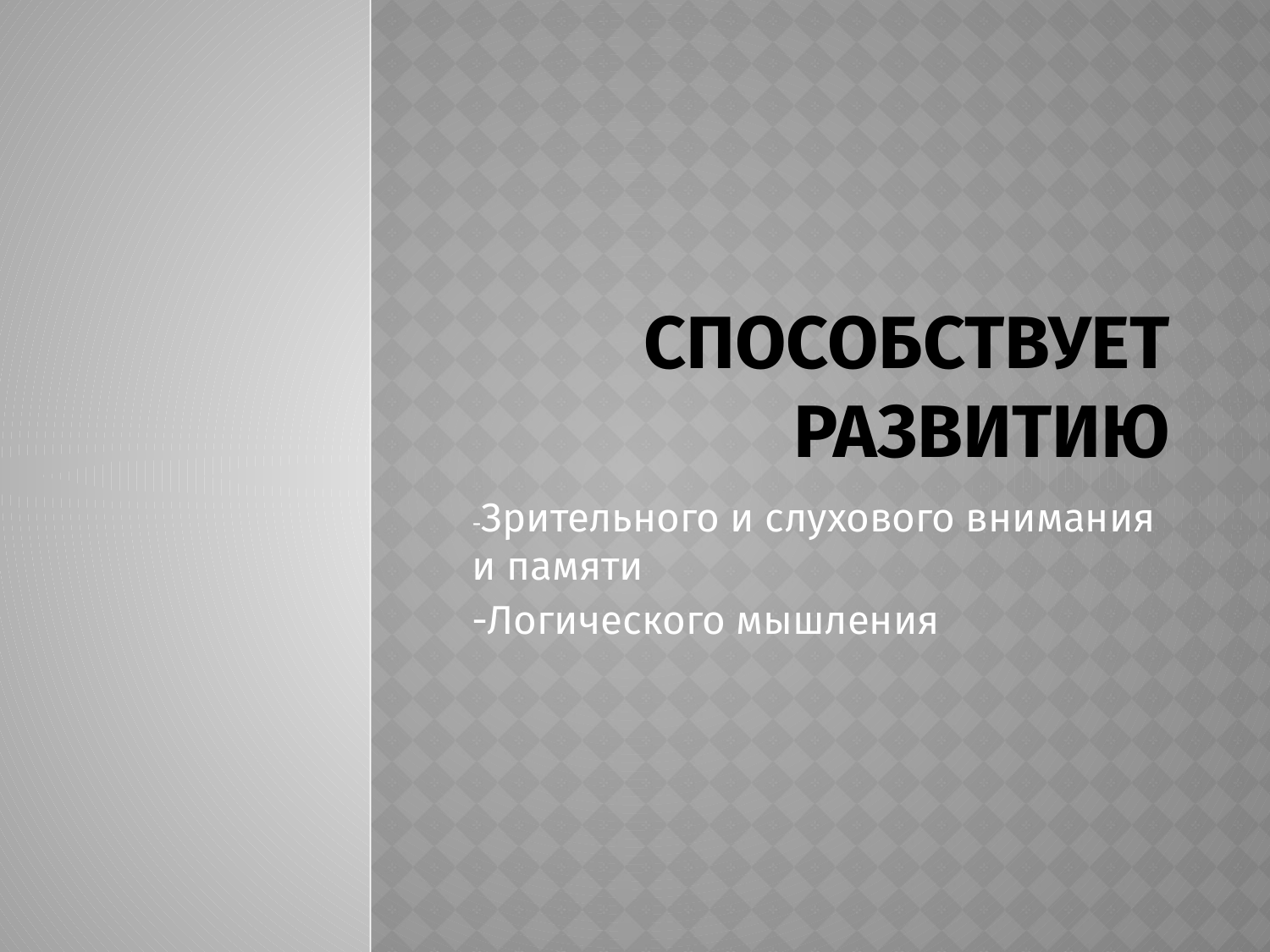

# Способствует развитию
-Зрительного и слухового внимания и памяти
-Логического мышления